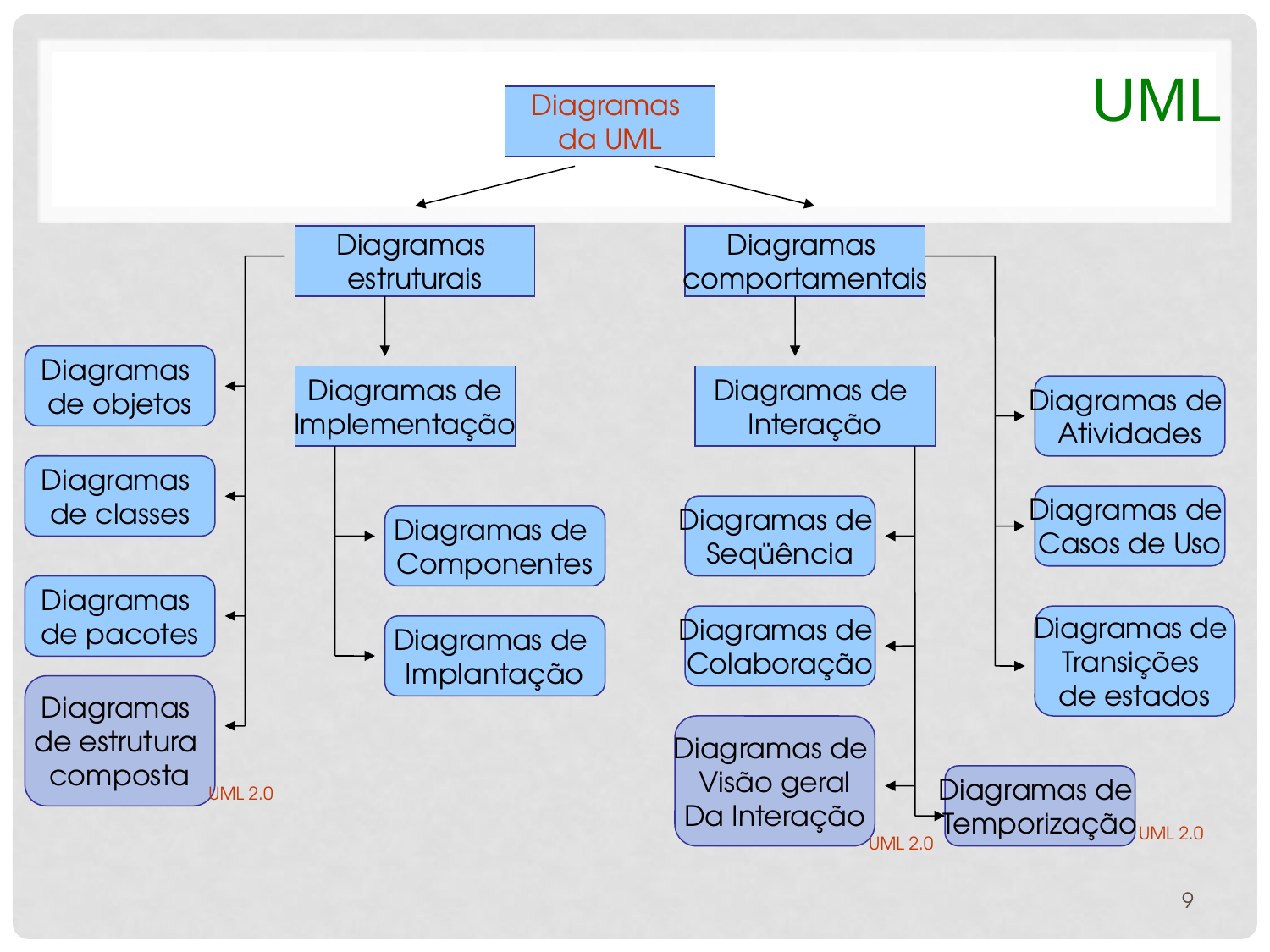

# UML
Diagramas
da UML

Diagramas
estruturais
Diagramas
comportamentais

Diagramas
de objetos
Diagramas de
Implementação
Diagramas de
Interação
Diagramas de
Atividades

Diagramas
de classes
Diagramas de
Casos de Uso

Diagramas de
Seqüência
Diagramas de
Componentes

Diagramas
de pacotes
Diagramas de
Colaboração
Diagramas de
Transições
de estados

Diagramas de
Implantação

Diagramas
de estrutura
composta
Diagramas de
Visão geral
Da Interação

Diagramas de
Temporização
UML 2.0

UML 2.0
UML 2.0
9